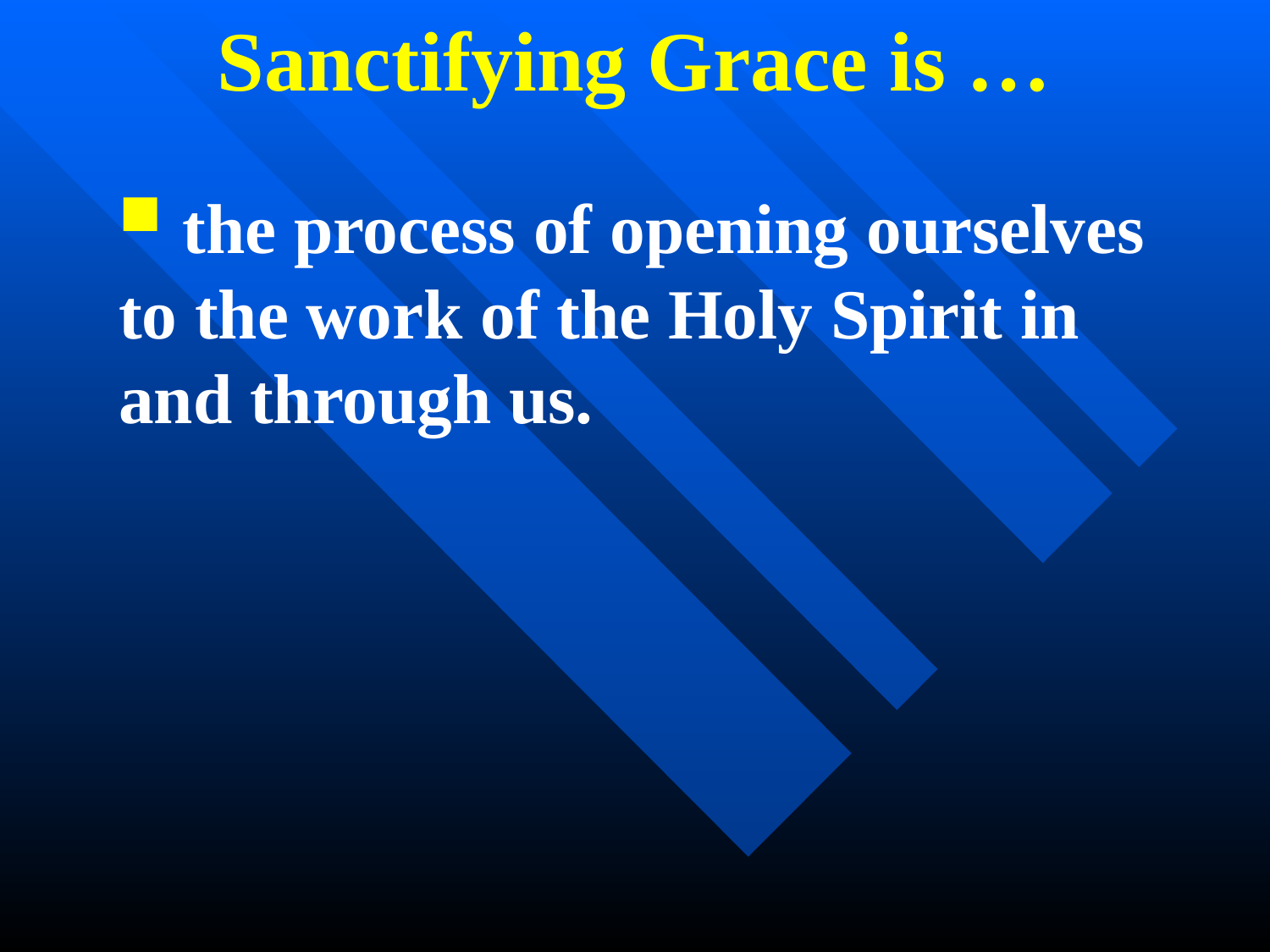

Sanctifying Grace is …
 the process of opening ourselves to the work of the Holy Spirit in and through us.